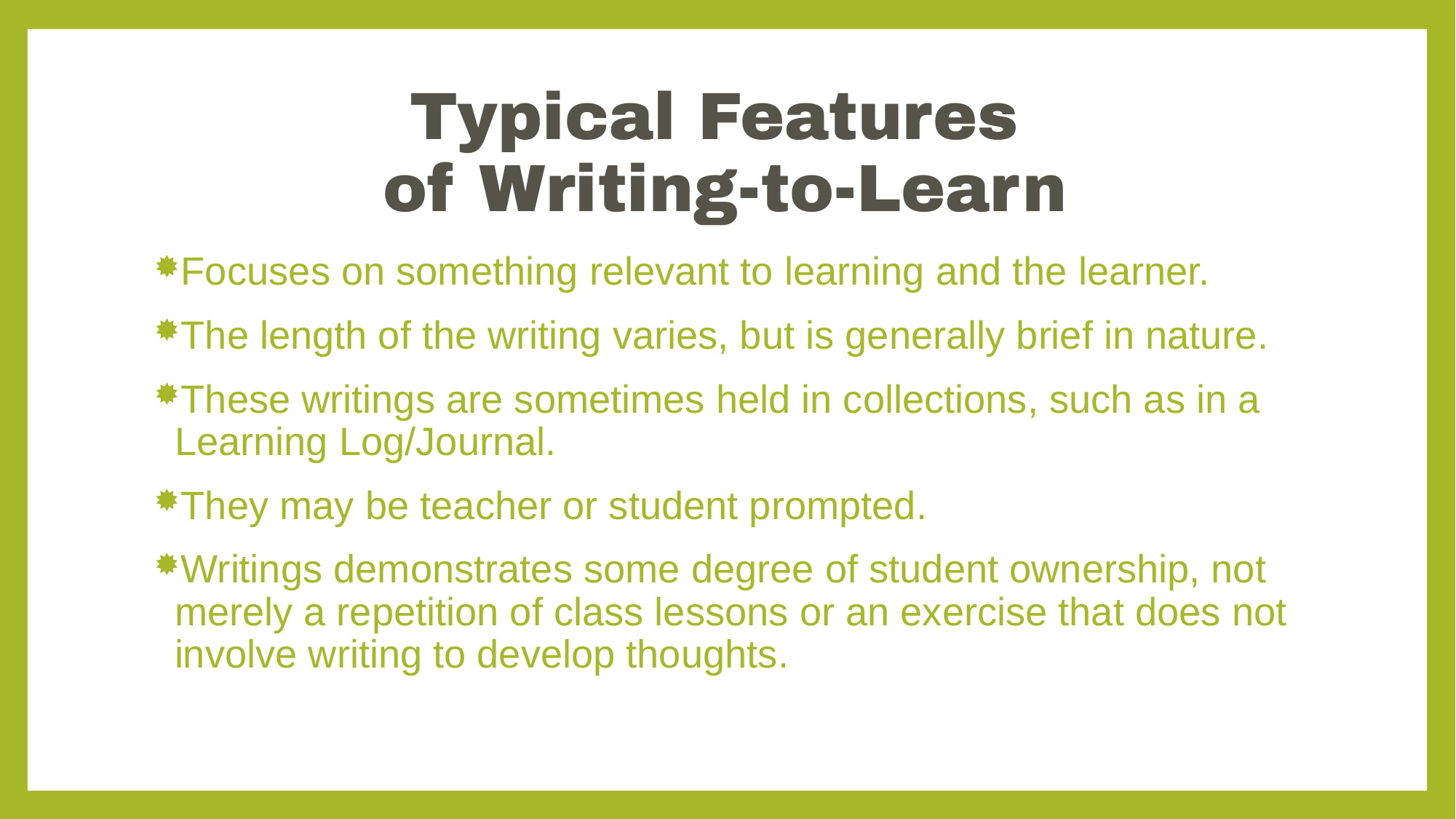

# Typical Features of Writing-to-Learn
Focuses on something relevant to learning and the learner.
The length of the writing varies, but is generally brief in nature.
These writings are sometimes held in collections, such as in a Learning Log/Journal.
They may be teacher or student prompted.
Writings demonstrates some degree of student ownership, not merely a repetition of class lessons or an exercise that does not involve writing to develop thoughts.